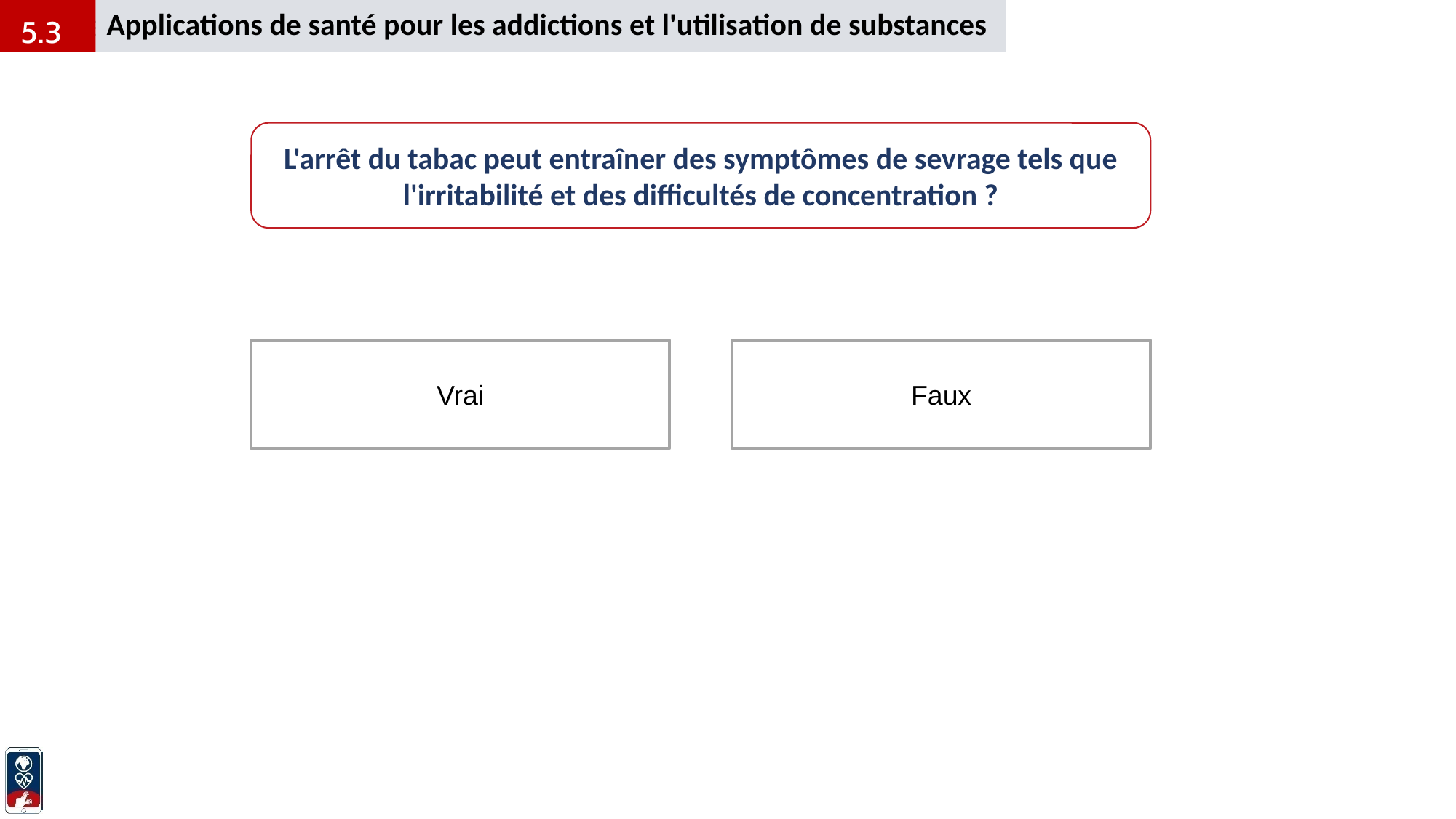

Applications de santé pour les addictions et l'utilisation de substances
5.3
L'arrêt du tabac peut entraîner des symptômes de sevrage tels que l'irritabilité et des difficultés de concentration ?
Vrai
Faux